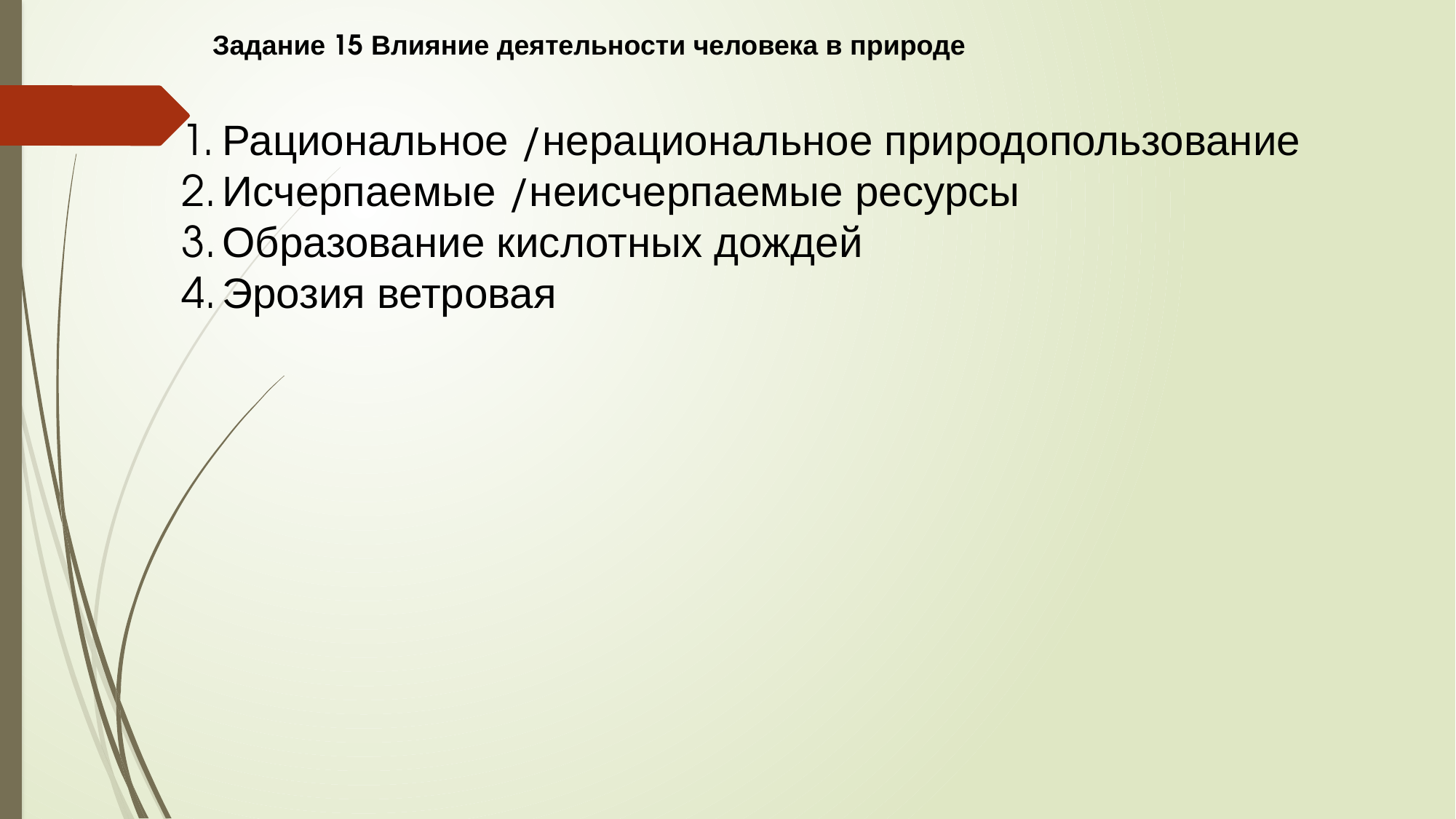

Задание 15 Влияние деятельности человека в природе
Рациональное /нерациональное природопользование
Исчерпаемые /неисчерпаемые ресурсы
Образование кислотных дождей
Эрозия ветровая